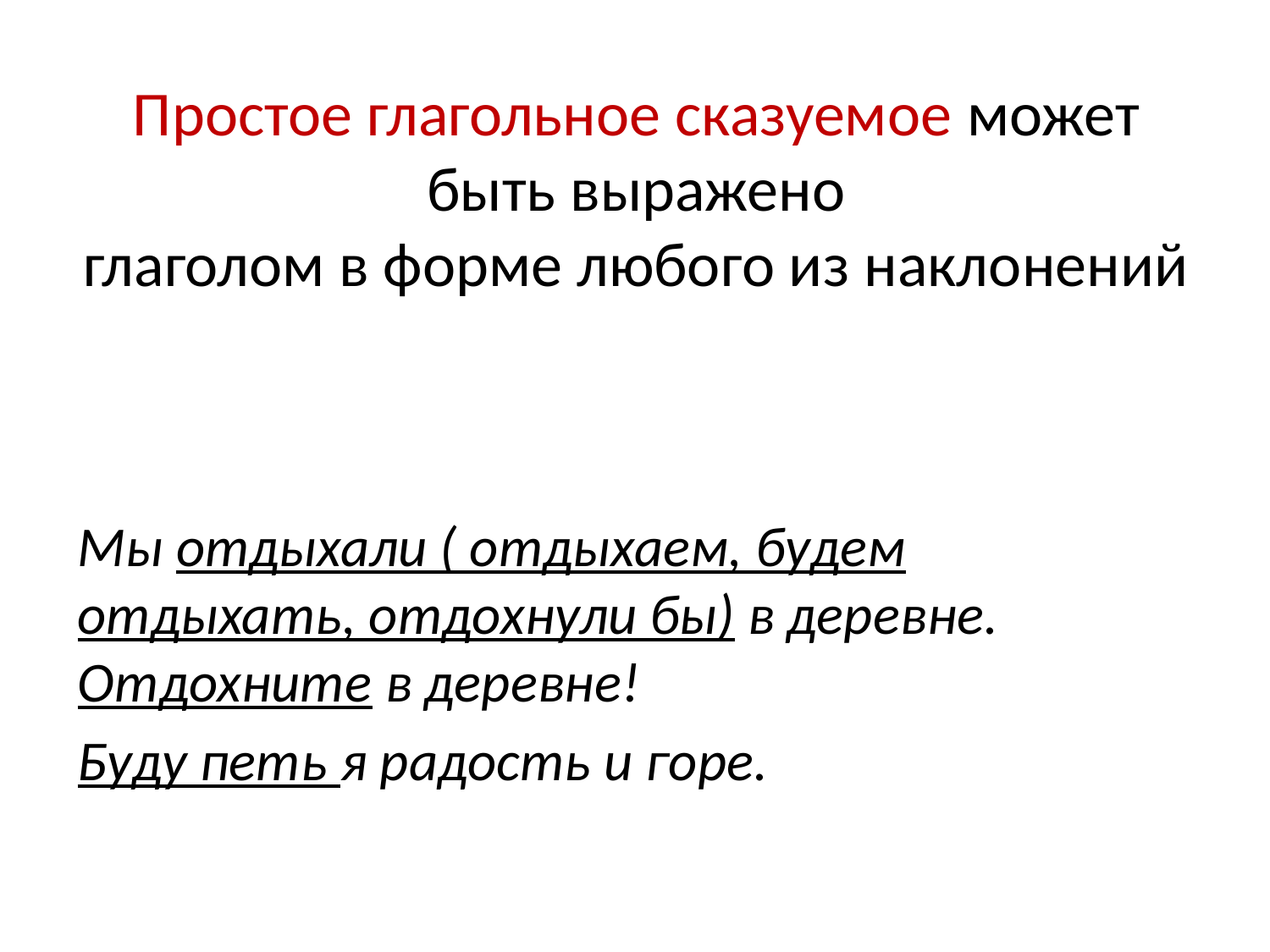

# Простое глагольное сказуемое может быть выражено глаголом в форме любого из наклонений

Мы отдыхали ( отдыхаем, будем отдыхать, отдохнули бы) в деревне. Отдохните в деревне!
Буду петь я радость и горе.